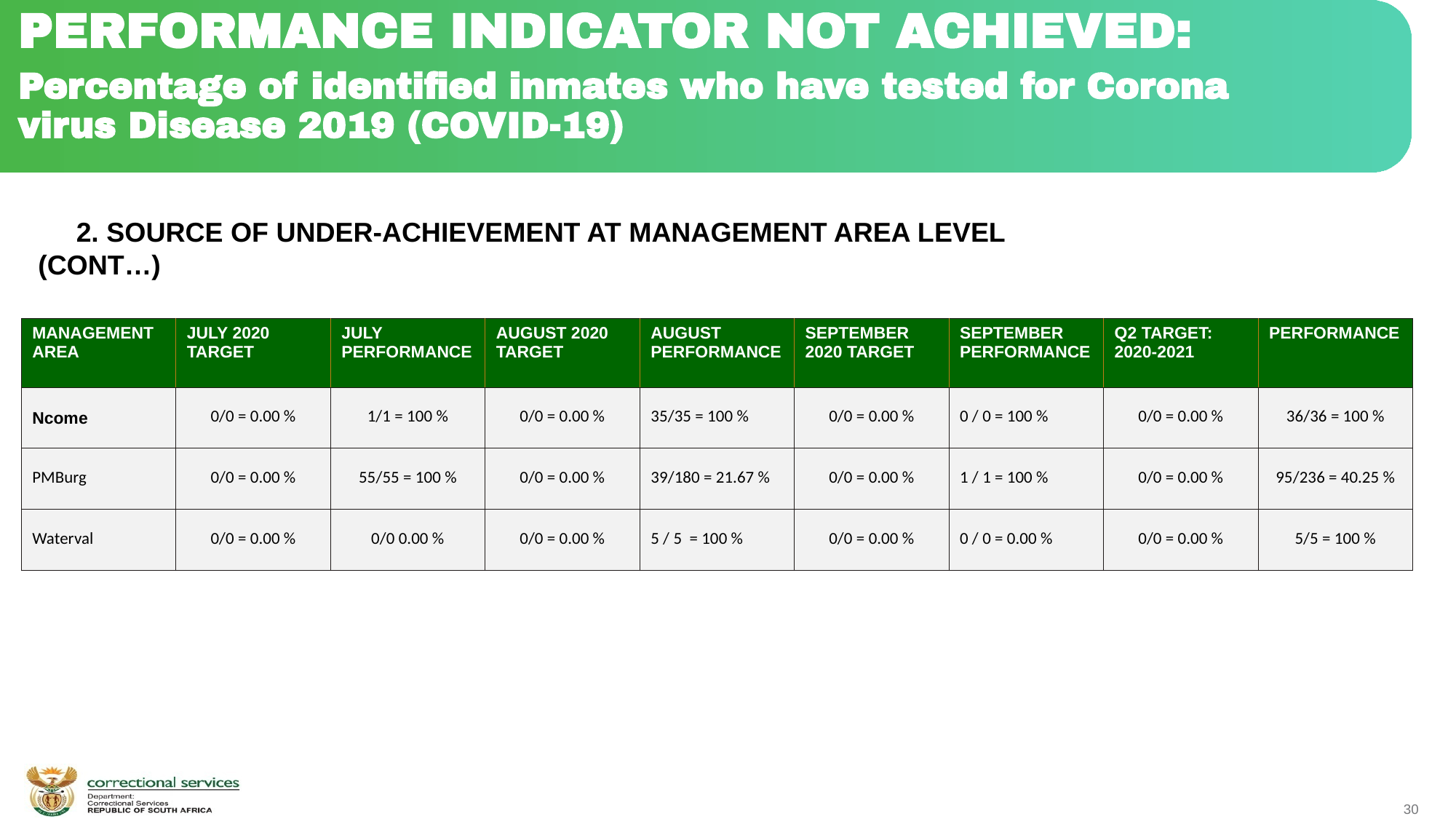

PERFORMANCE INDICATOR NOT ACHIEVED:
Percentage of identified inmates who have tested for Corona virus Disease 2019 (COVID-19)

     2. SOURCE OF UNDER-ACHIEVEMENT AT MANAGEMENT AREA LEVEL (CONT…)
| MANAGEMENT AREA | JULY 2020 TARGET | JULY PERFORMANCE | AUGUST 2020 TARGET | AUGUST PERFORMANCE | SEPTEMBER 2020 TARGET | SEPTEMBER PERFORMANCE | Q2 TARGET: 2020-2021 | PERFORMANCE |
| --- | --- | --- | --- | --- | --- | --- | --- | --- |
| Ncome | 0/0 = 0.00 % | 1/1 = 100 % | 0/0 = 0.00 % | 35/35 = 100 % | 0/0 = 0.00 % | 0 / 0 = 100 % | 0/0 = 0.00 % | 36/36 = 100 % |
| PMBurg | 0/0 = 0.00 % | 55/55 = 100 % | 0/0 = 0.00 % | 39/180 = 21.67 % | 0/0 = 0.00 % | 1 / 1 = 100 % | 0/0 = 0.00 % | 95/236 = 40.25 % |
| Waterval | 0/0 = 0.00 % | 0/0 0.00 % | 0/0 = 0.00 % | 5 / 5 = 100 % | 0/0 = 0.00 % | 0 / 0 = 0.00 % | 0/0 = 0.00 % | 5/5 = 100 % |